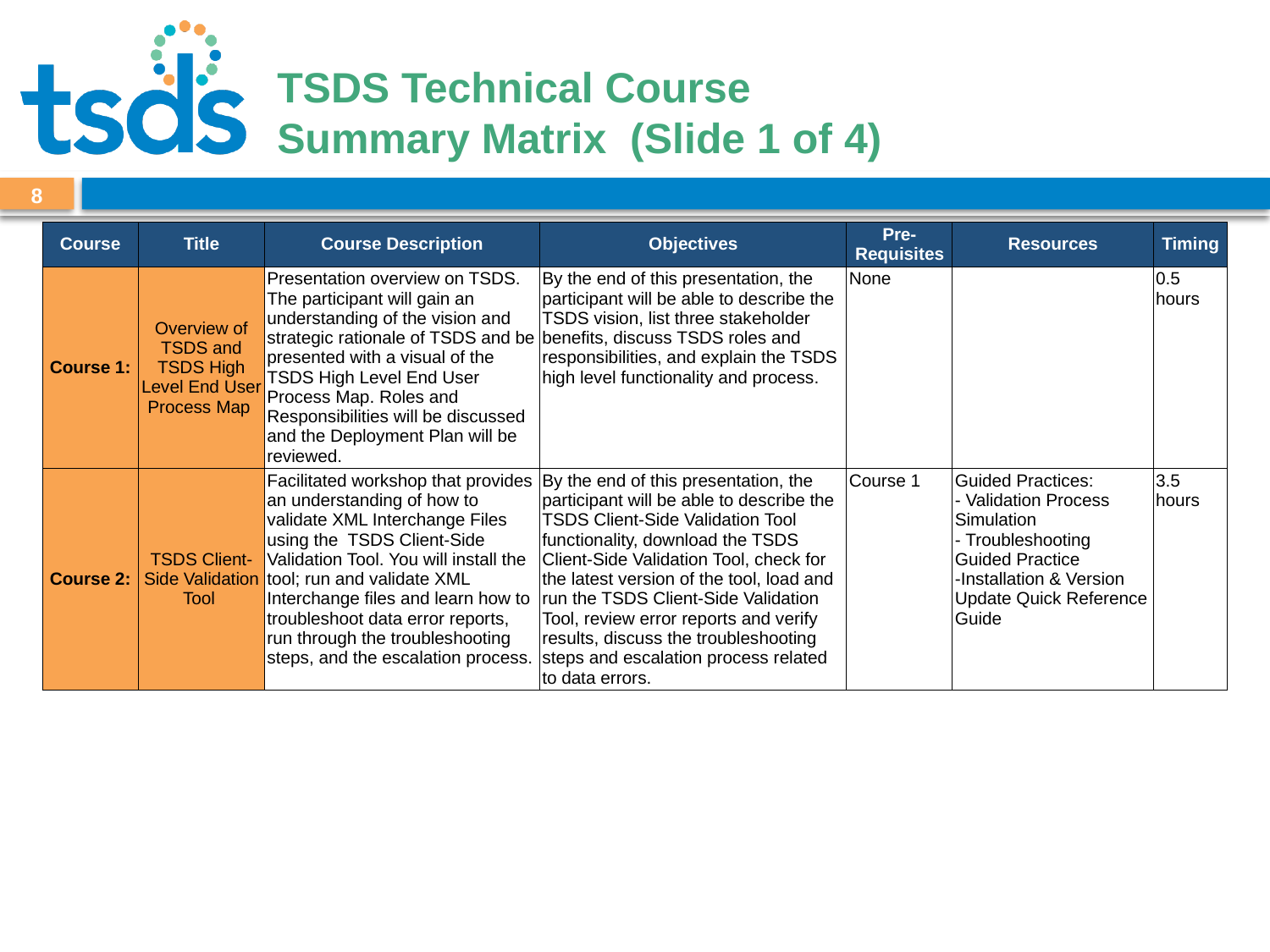

# TSDS Technical Course Summary Matrix  (Slide 1 of 4)
8
| Course | Title | Course Description | Objectives | Pre-Requisites | Resources | Timing |
| --- | --- | --- | --- | --- | --- | --- |
| Course 1: | Overview of TSDS and TSDS High Level End User Process Map | Presentation overview on TSDS. The participant will gain an understanding of the vision and strategic rationale of TSDS and be presented with a visual of the TSDS High Level End User Process Map. Roles and Responsibilities will be discussed and the Deployment Plan will be reviewed. | By the end of this presentation, the participant will be able to describe the TSDS vision, list three stakeholder benefits, discuss TSDS roles and responsibilities, and explain the TSDS high level functionality and process. | None |  | 0.5 hours |
| Course 2: | TSDS Client-Side Validation Tool | Facilitated workshop that provides an understanding of how to validate XML Interchange Files using the TSDS Client-Side Validation Tool. You will install the tool; run and validate XML Interchange files and learn how to troubleshoot data error reports, run through the troubleshooting steps, and the escalation process. | By the end of this presentation, the participant will be able to describe the TSDS Client-Side Validation Tool functionality, download the TSDS Client-Side Validation Tool, check for the latest version of the tool, load and run the TSDS Client-Side Validation Tool, review error reports and verify results, discuss the troubleshooting steps and escalation process related to data errors. | Course 1 | Guided Practices: - Validation Process Simulation - Troubleshooting Guided Practice -Installation & Version Update Quick Reference Guide | 3.5 hours |